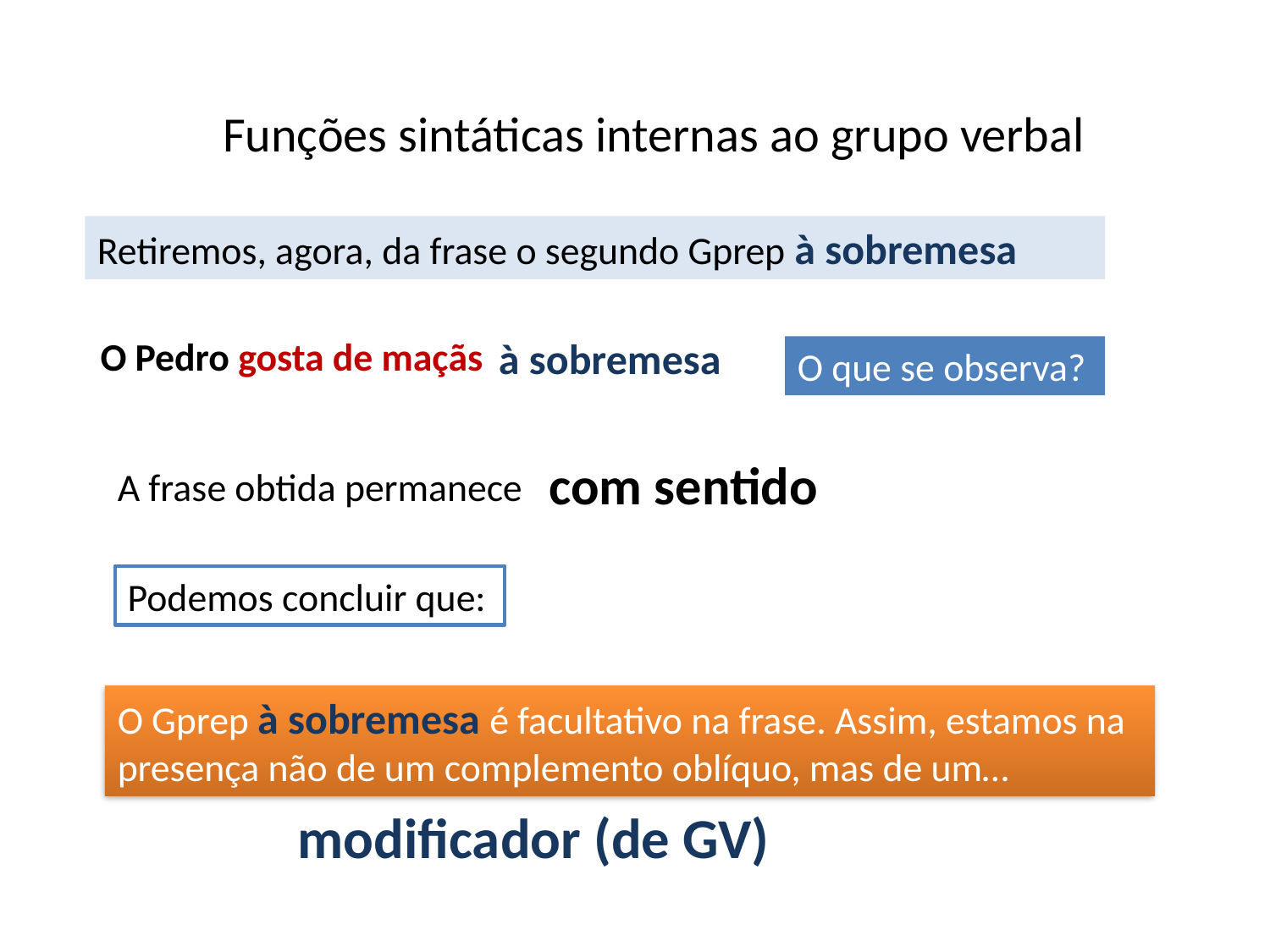

Funções sintáticas internas ao grupo verbal
Retiremos, agora, da frase o segundo Gprep à sobremesa
O Pedro gosta de maçãs
à sobremesa
O que se observa?
com sentido
A frase obtida permanece
Podemos concluir que:
O Gprep à sobremesa é facultativo na frase. Assim, estamos na presença não de um complemento oblíquo, mas de um…
modificador (de GV)